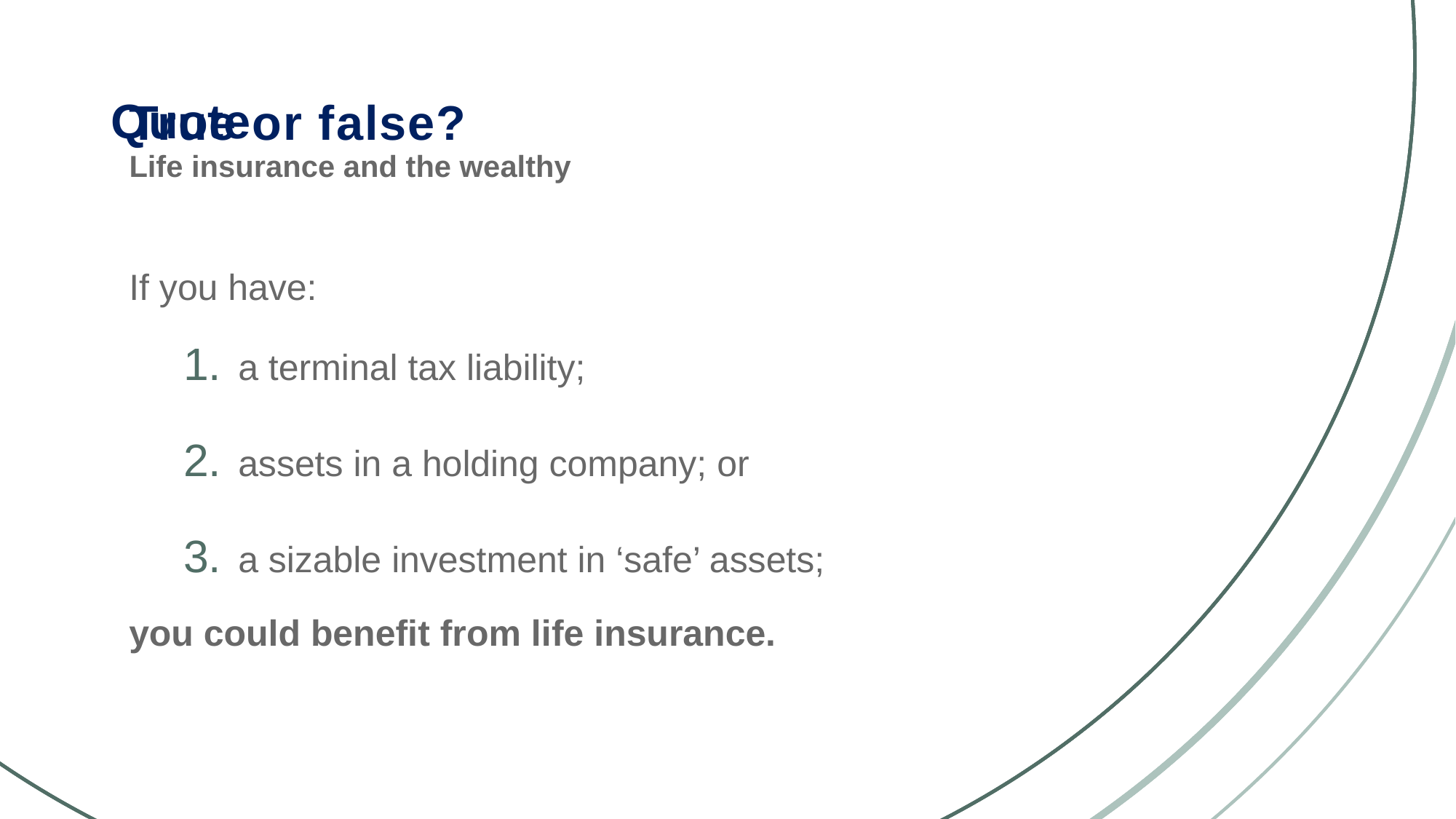

# Quote
True or false?
Life insurance and the wealthy
If you have:
a terminal tax liability;
assets in a holding company; or
a sizable investment in ‘safe’ assets;
you could benefit from life insurance.